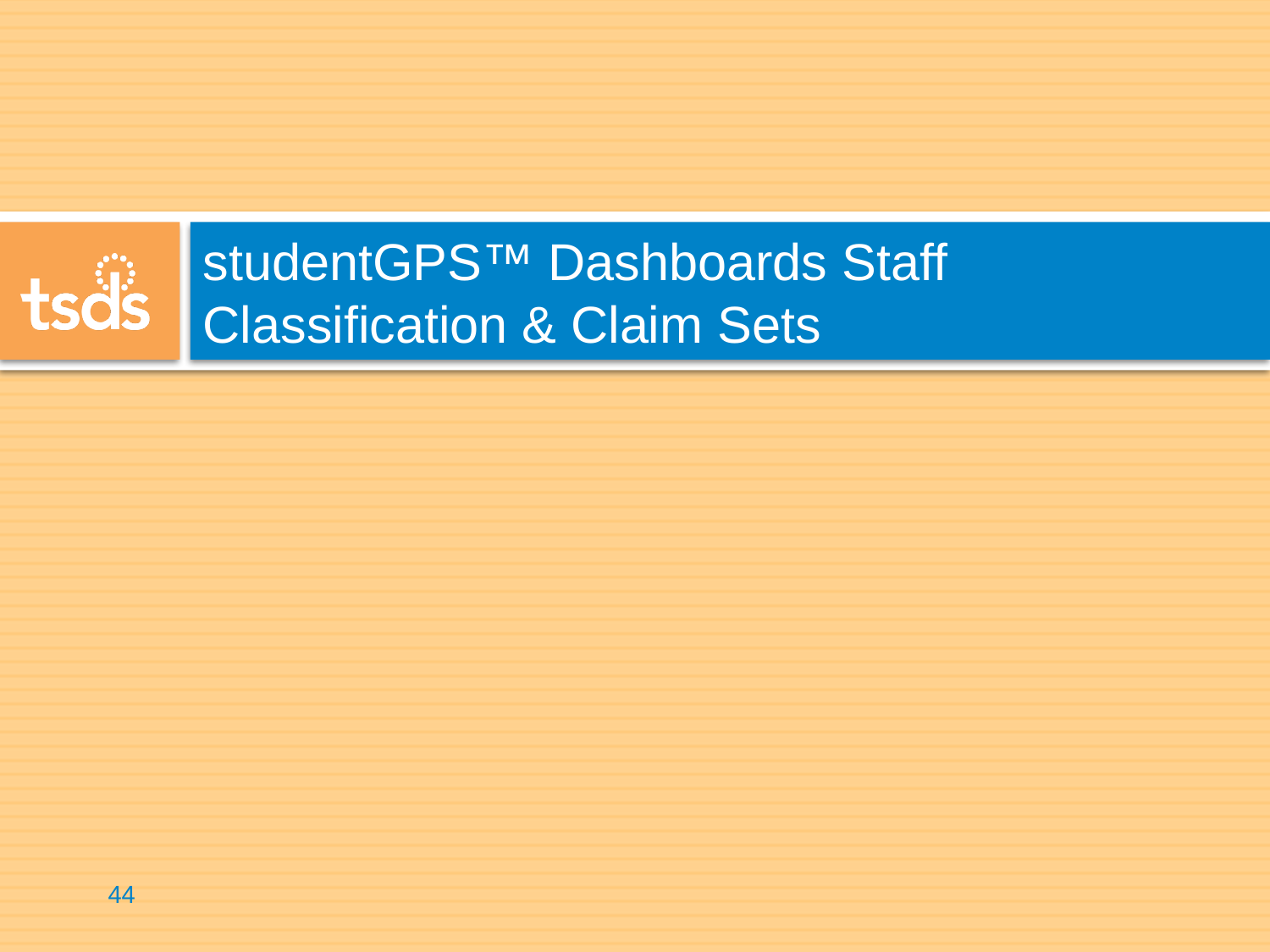

# studentGPS™ Dashboards Staff Classification & Claim Sets
44